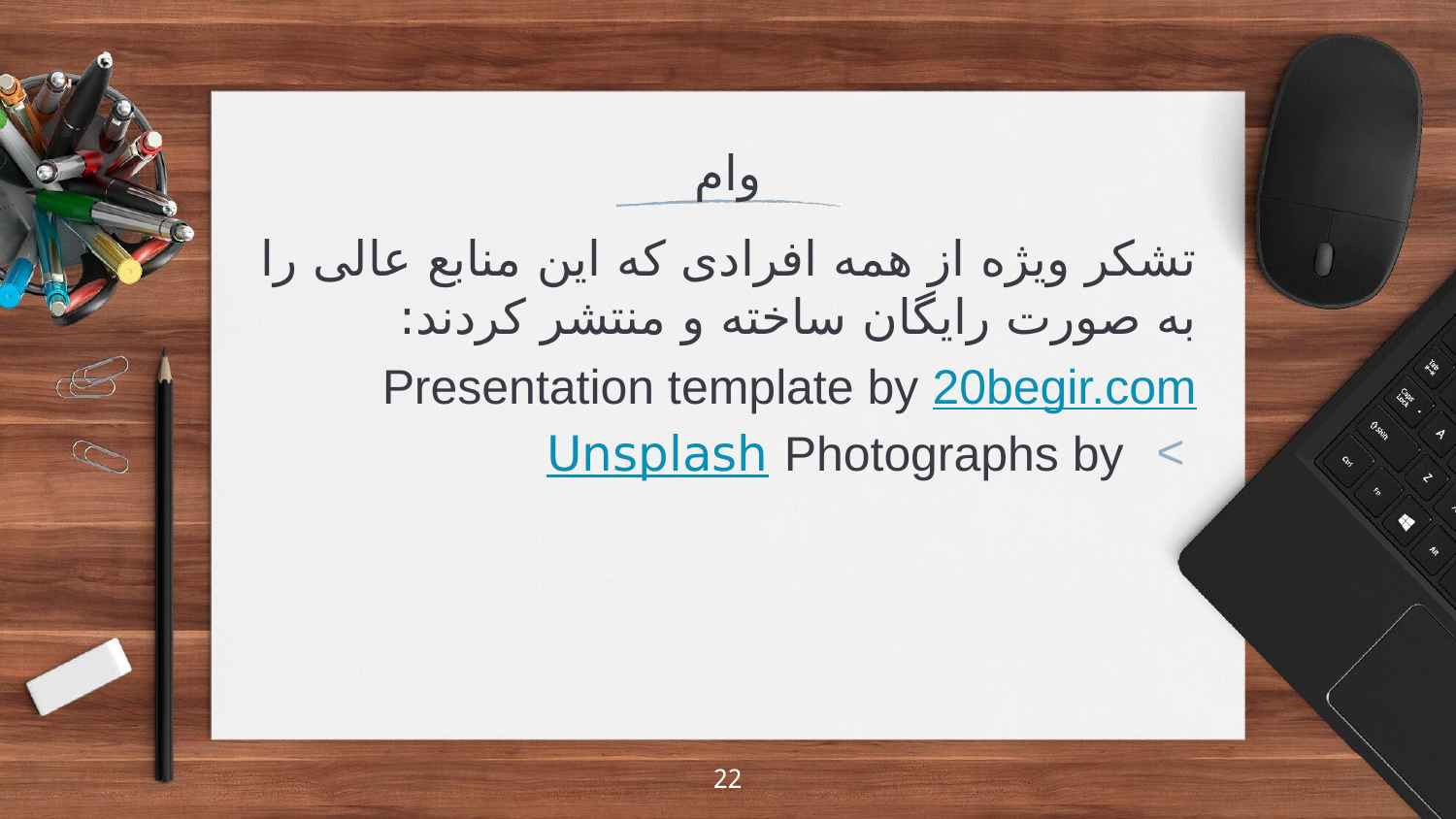

# وام
تشکر ویژه از همه افرادی که این منابع عالی را به صورت رایگان ساخته و منتشر کردند:
Presentation template by 20begir.com
Photographs by Unsplash
22